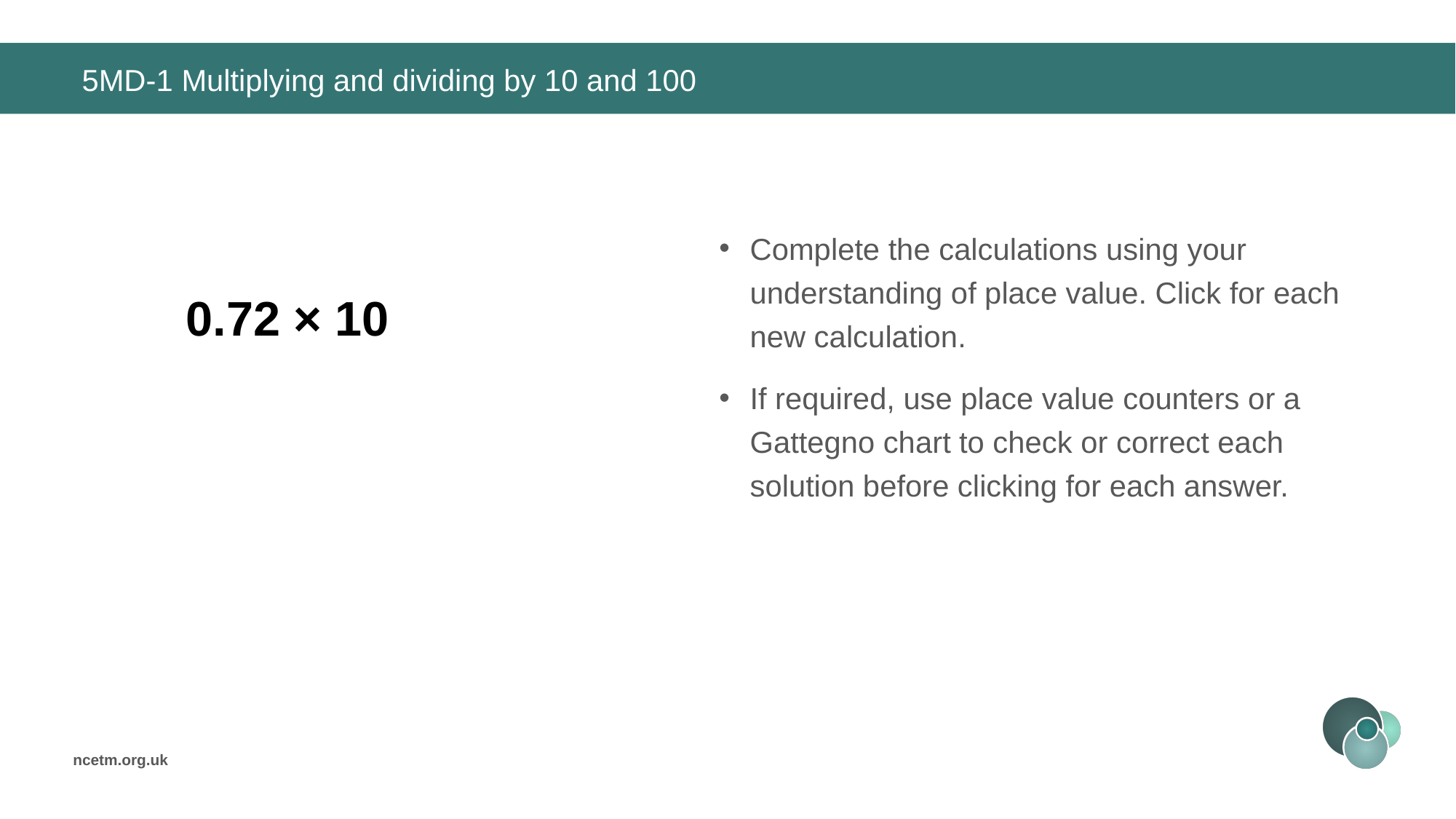

# 5MD-1 Multiplying and dividing by 10 and 100
Complete the calculations using your understanding of place value. Click for each new calculation.
If required, use place value counters or a Gattegno chart to check or correct each solution before clicking for each answer.

0.72 × 10 = 7.2

4.82 × 10 = 48.2

0.91 × 100 = 91